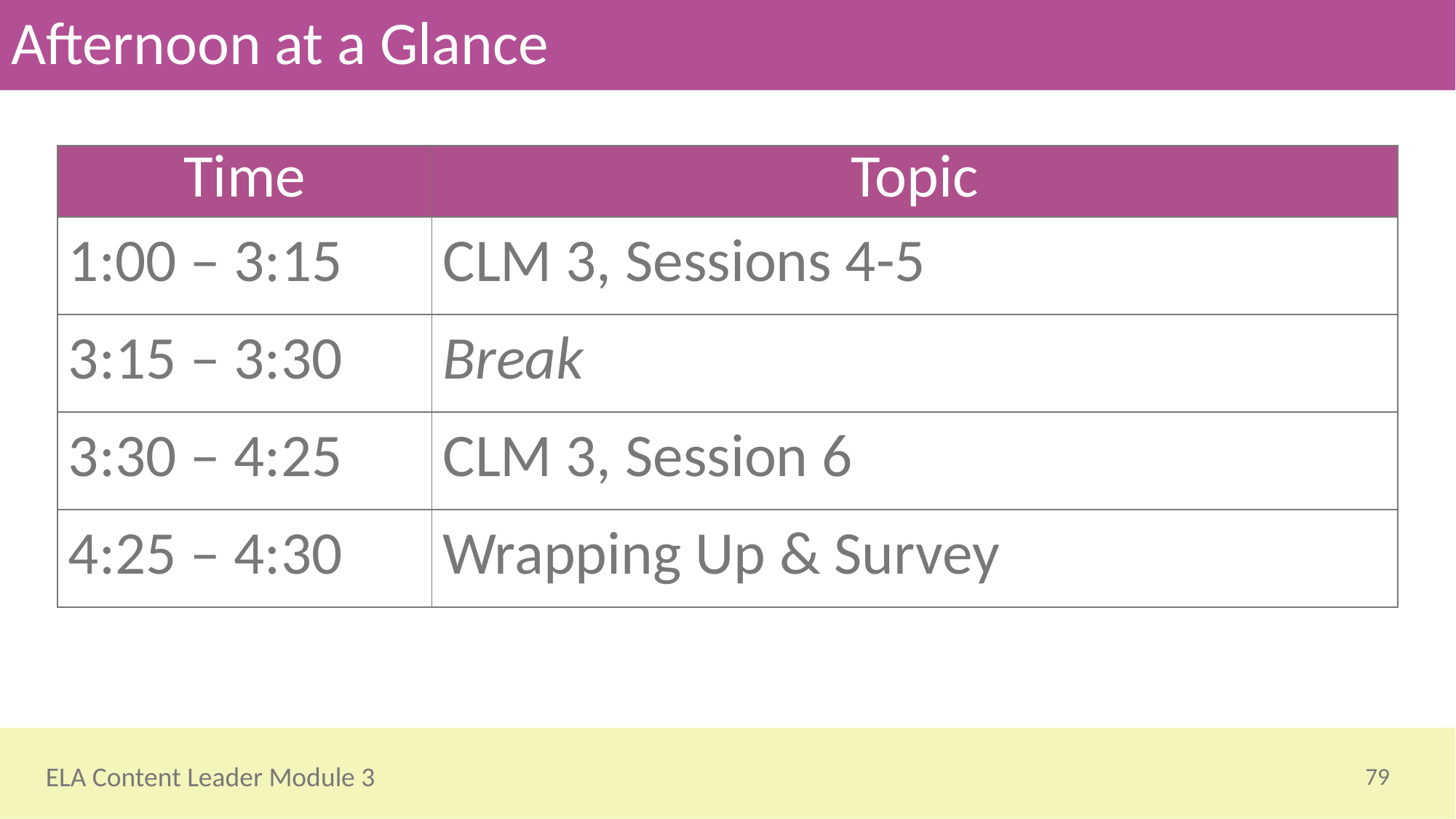

# Afternoon at a Glance

| Time | Topic |
| --- | --- |
| 1:00 – 3:15 | CLM 3, Sessions 4-5 |
| 3:15 – 3:30 | Break |
| 3:30 – 4:25 | CLM 3, Session 6 |
| 4:25 – 4:30 | Wrapping Up & Survey |
79